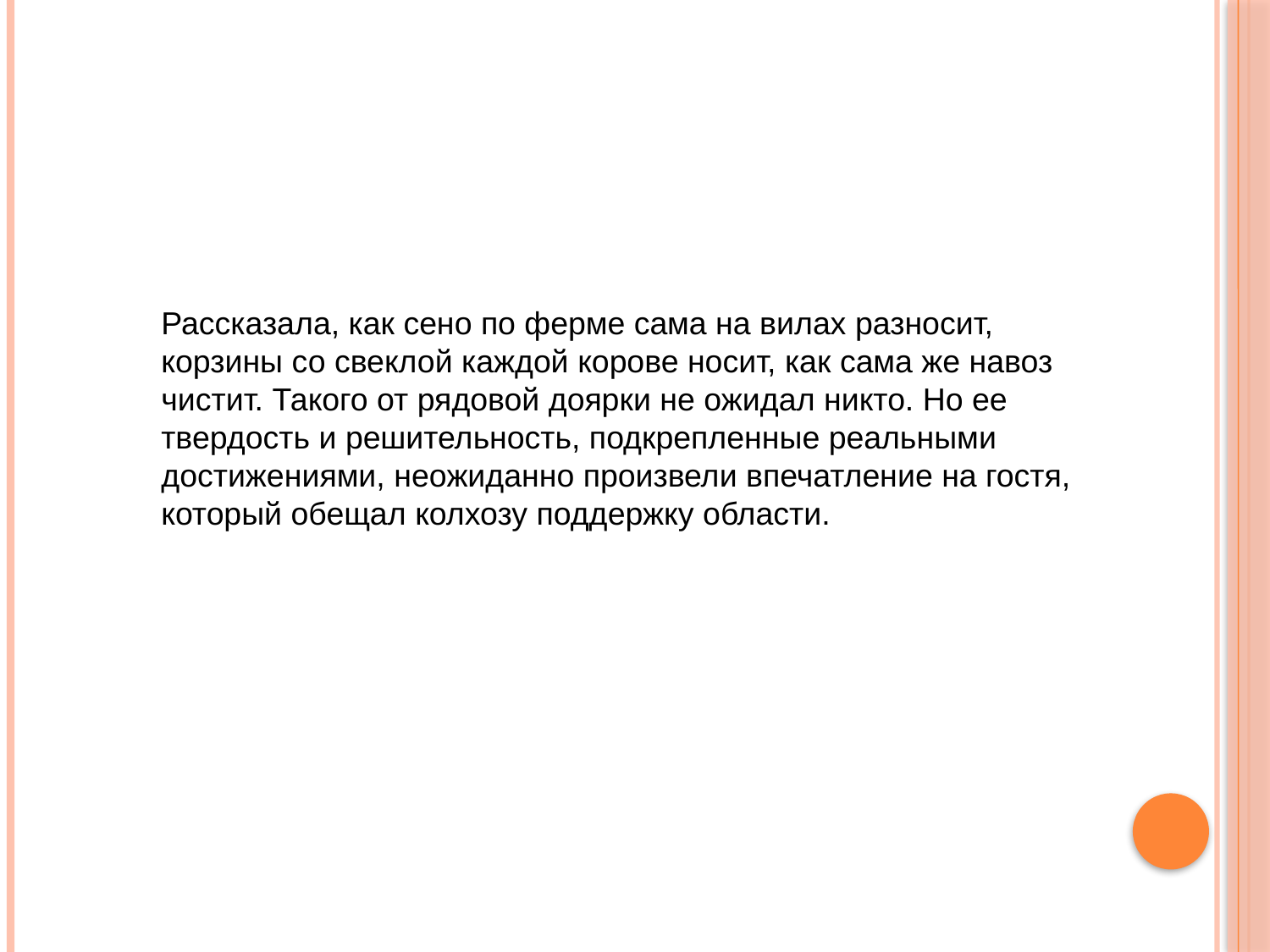

Рассказала, как сено по ферме сама на вилах разносит, корзины со свеклой каждой корове носит, как сама же навоз чистит. Такого от рядовой доярки не ожидал никто. Но ее твердость и решительность, подкрепленные реальными достижениями, неожиданно произвели впечатление на гостя, который обещал колхозу поддержку области.